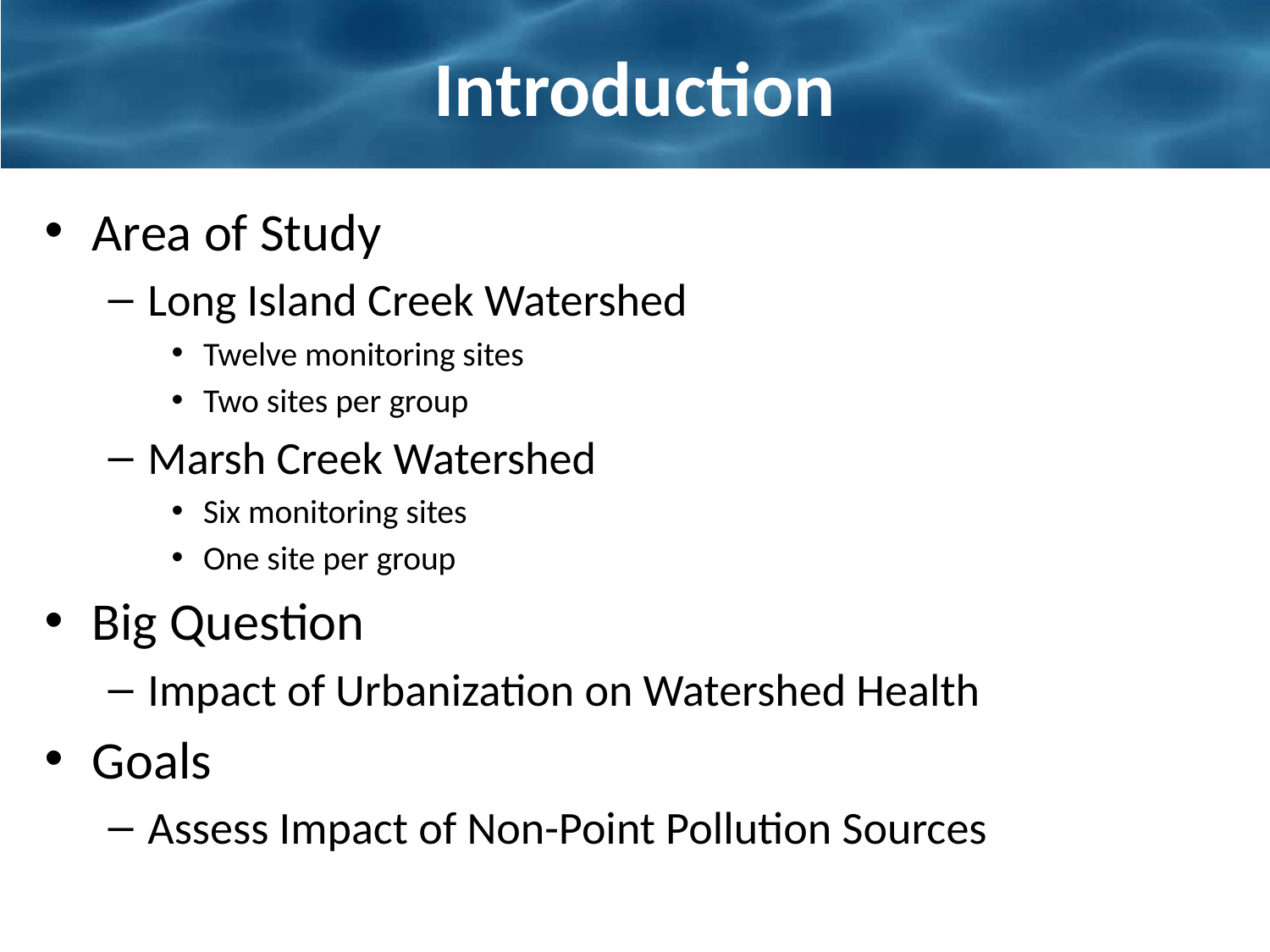

# Introduction
Area of Study
Long Island Creek Watershed
Twelve monitoring sites
Two sites per group
Marsh Creek Watershed
Six monitoring sites
One site per group
Big Question
Impact of Urbanization on Watershed Health
Goals
Assess Impact of Non-Point Pollution Sources